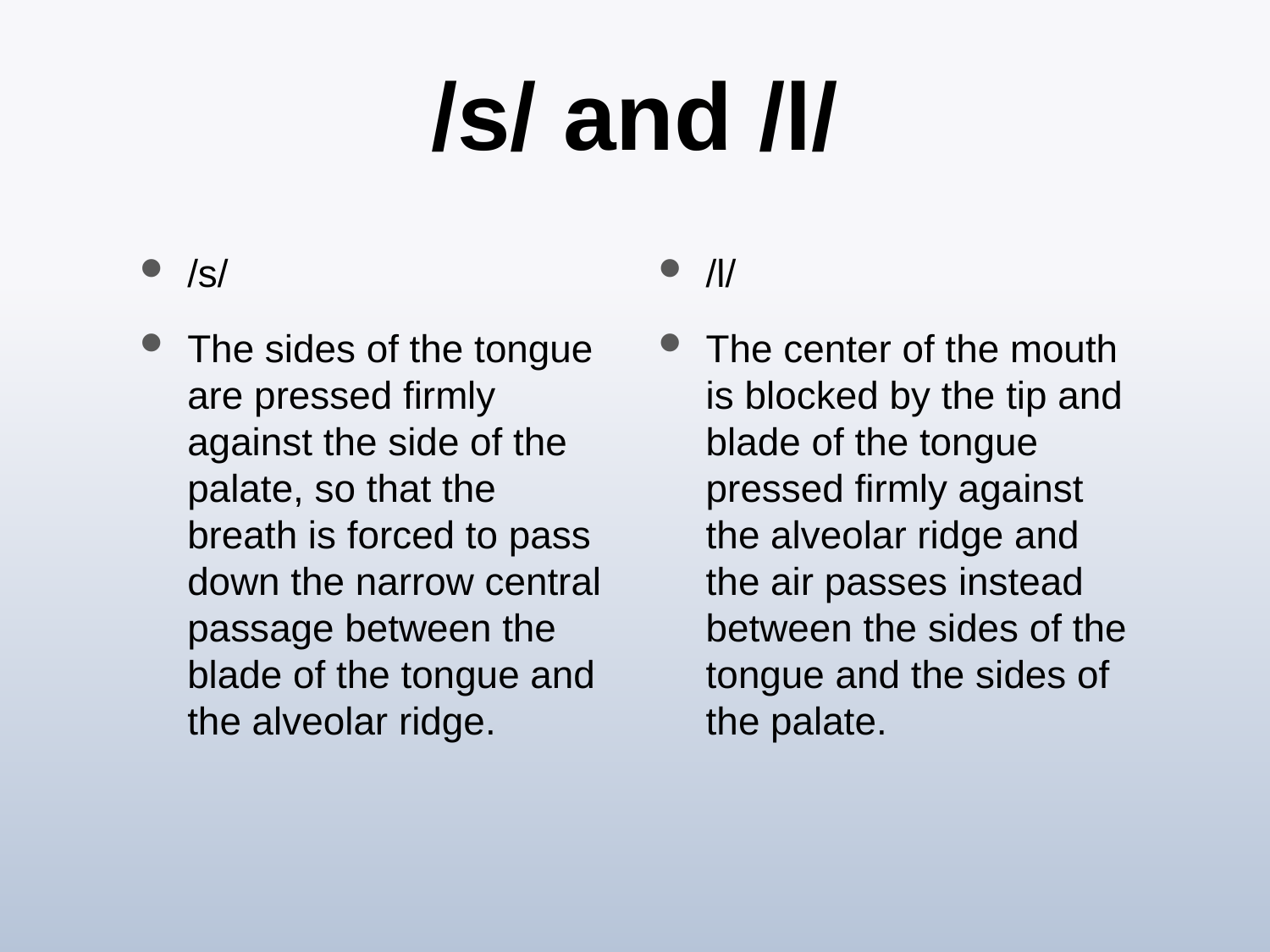

# /s/ and /l/
/s/
The sides of the tongue are pressed firmly against the side of the palate, so that the breath is forced to pass down the narrow central passage between the blade of the tongue and the alveolar ridge.
/l/
The center of the mouth is blocked by the tip and blade of the tongue pressed firmly against the alveolar ridge and the air passes instead between the sides of the tongue and the sides of the palate.